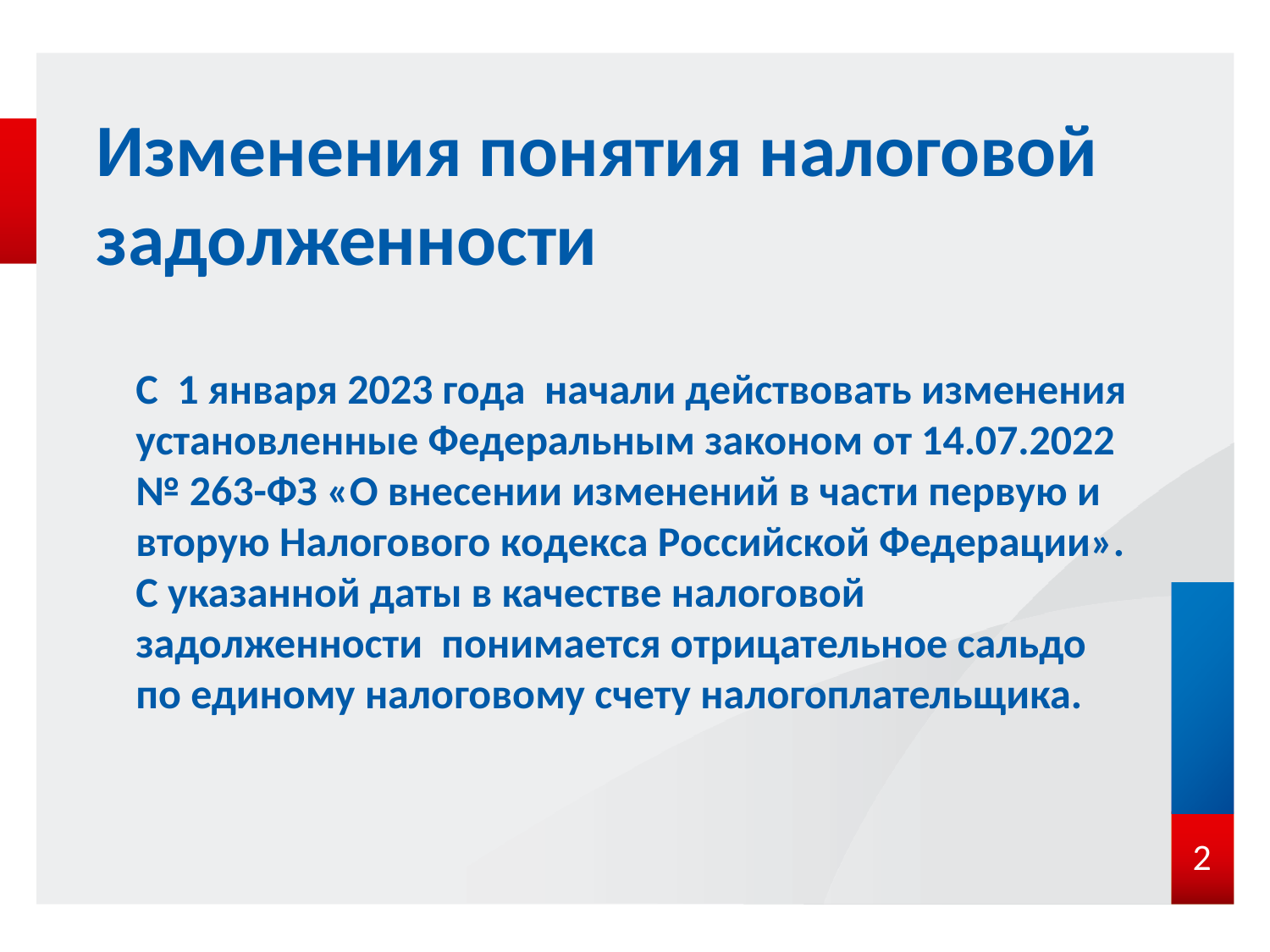

# Изменения понятия налоговой задолженности
С  1 января 2023 года  начали действовать изменения установленные Федеральным законом от 14.07.2022 № 263-ФЗ «О внесении изменений в части первую и вторую Налогового кодекса Российской Федерации». С указанной даты в качестве налоговой задолженности  понимается отрицательное сальдо по единому налоговому счету налогоплательщика.

2